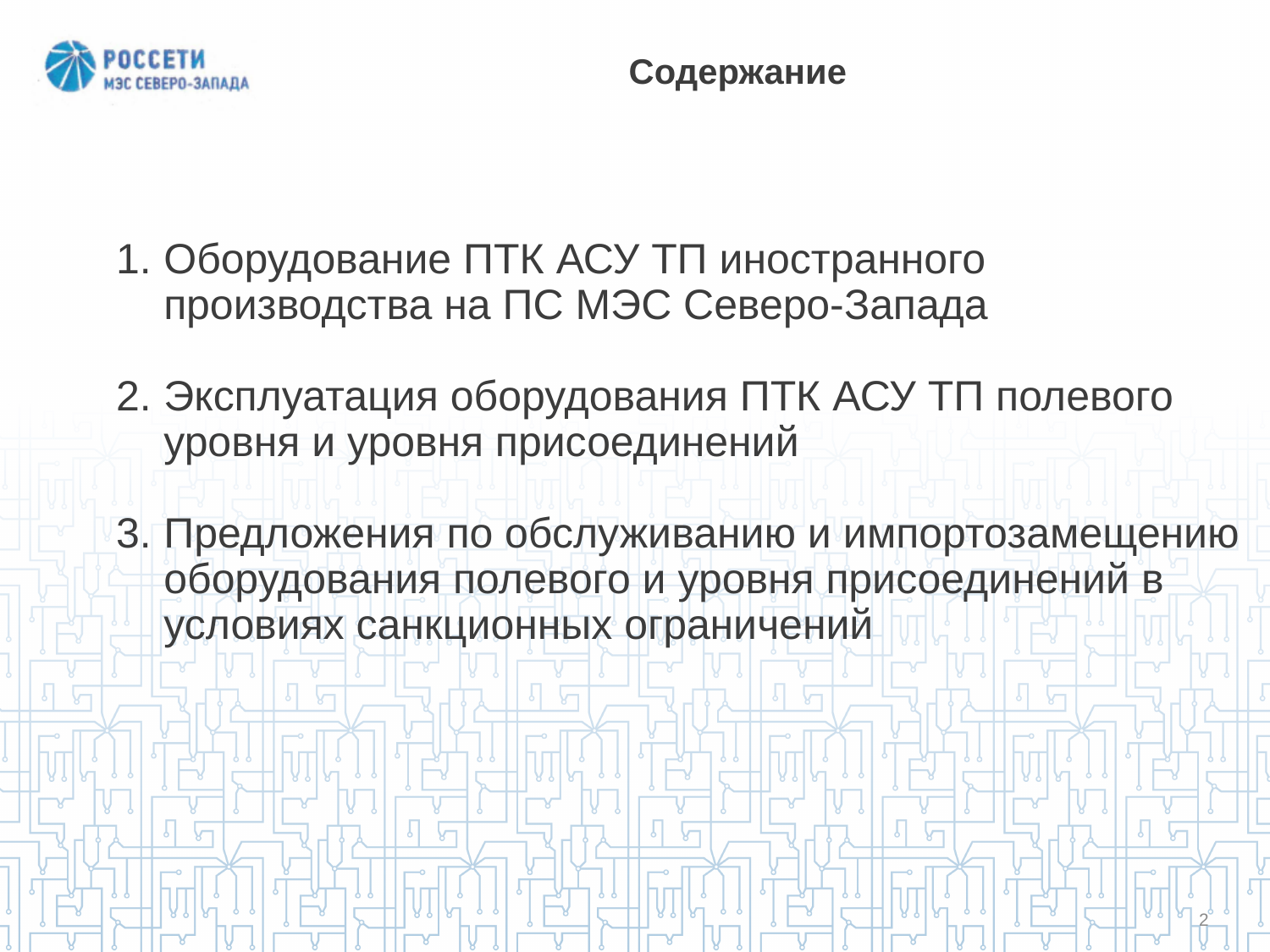

# Содержание
Оборудование ПТК АСУ ТП иностранного производства на ПС МЭС Северо-Запада

Эксплуатация оборудования ПТК АСУ ТП полевого уровня и уровня присоединений

Предложения по обслуживанию и импортозамещению оборудования полевого и уровня присоединений в условиях санкционных ограничений